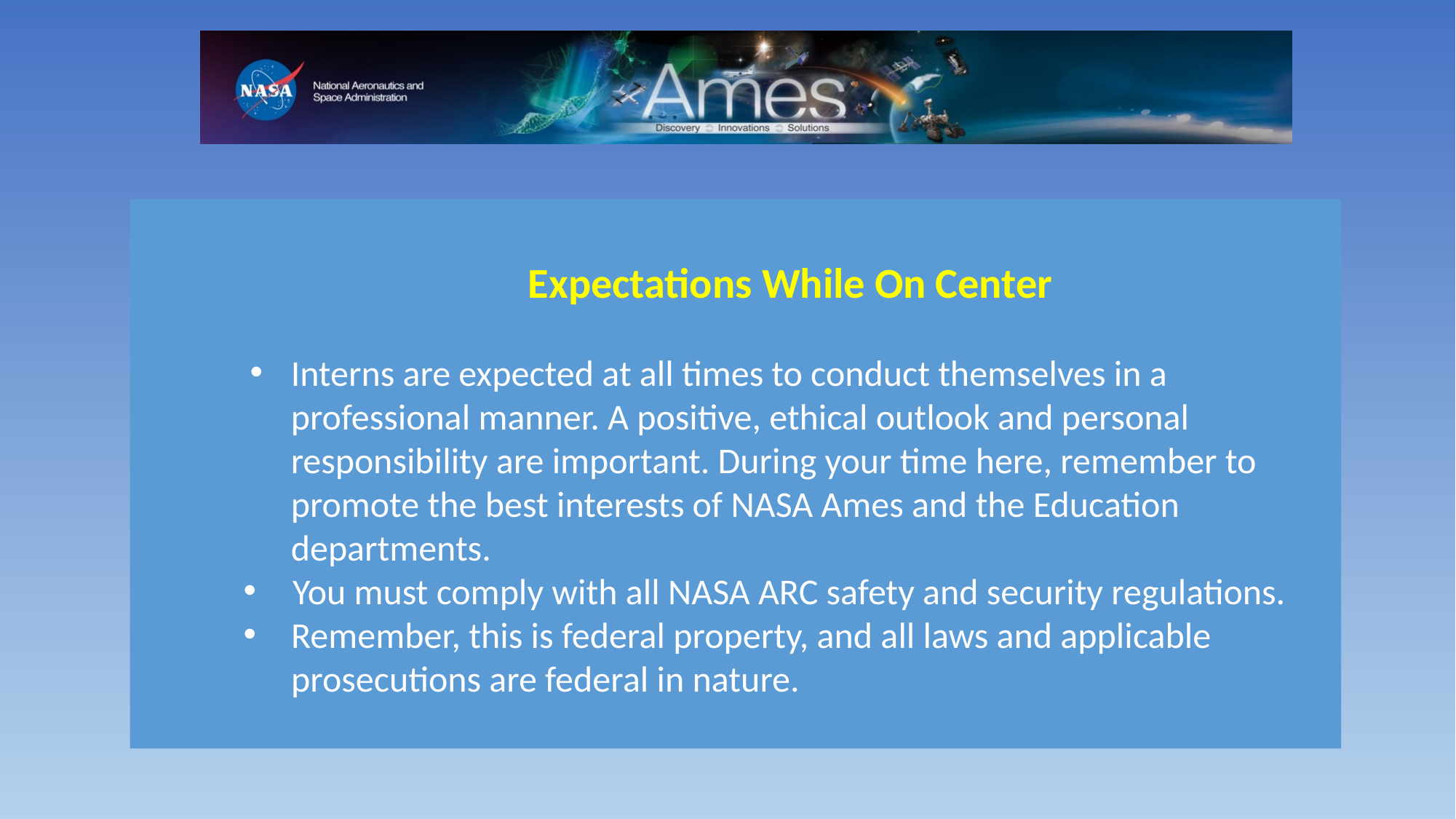

Expectations While On Center

Interns are expected at all times to conduct themselves in a professional manner. A positive, ethical outlook and personal responsibility are important. During your time here, remember to promote the best interests of NASA Ames and the Education departments.
 You must comply with all NASA ARC safety and security regulations.
Remember, this is federal property, and all laws and applicable prosecutions are federal in nature.